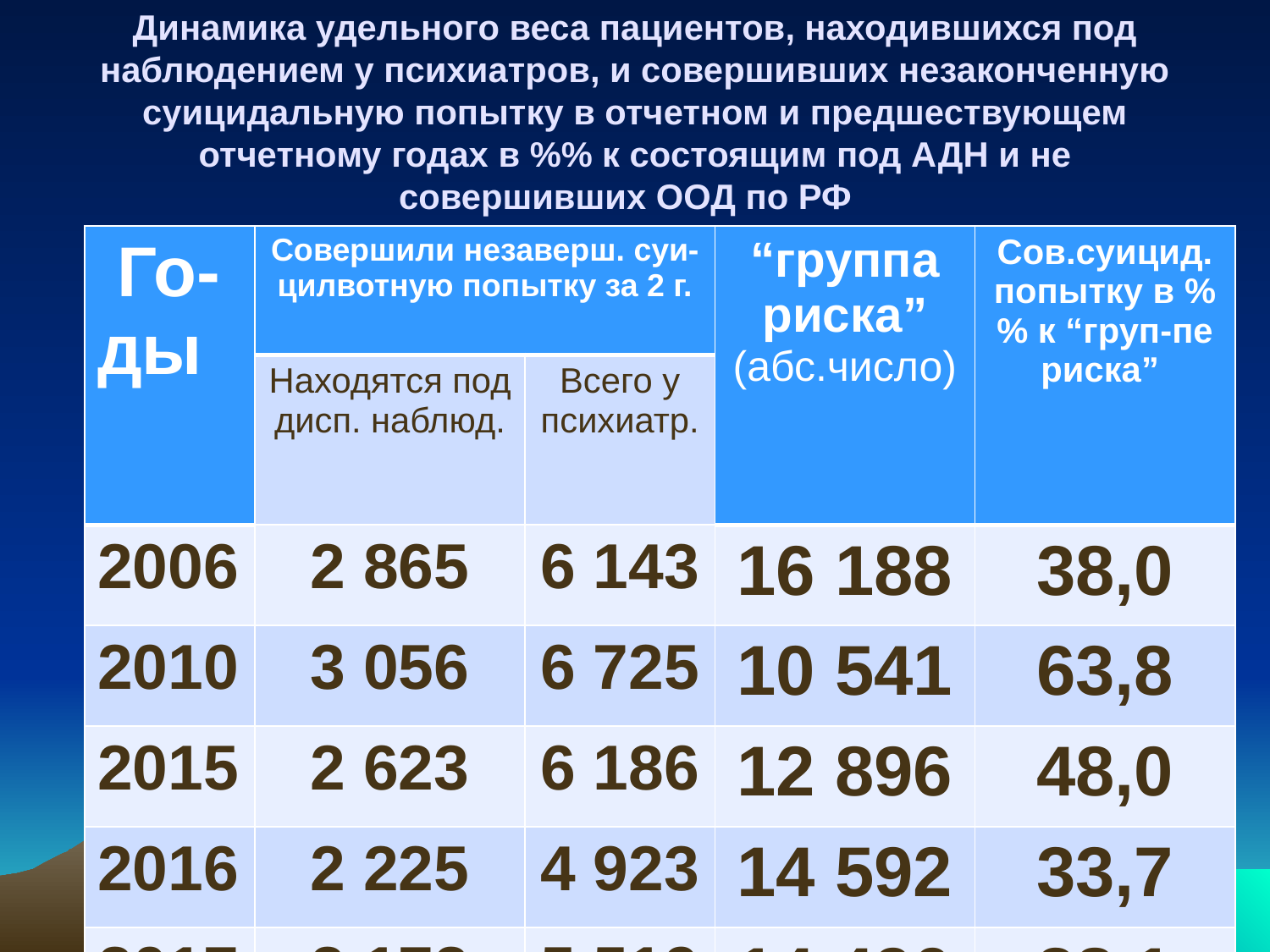

# Динамика удельного веса пациентов, находившихся под наблюдением у психиатров, и совершивших незаконченную суицидальную попытку в отчетном и предшествующем отчетному годах в %% к состоящим под АДН и не совершивших ООД по РФ

| Го-ды | Совершили незаверш. суи-цилвотную попытку за 2 г. |  | “группа риска” (абс.число) | Сов.суицид. попытку в %% к “груп-пе риска” |
| --- | --- | --- | --- | --- |
|  | Находятся под дисп. наблюд. | Всего у психиатр. |  |  |
| 2006 | 2 865 | 6 143 | 16 188 | 38,0 |
| 2010 | 3 056 | 6 725 | 10 541 | 63,8 |
| 2015 | 2 623 | 6 186 | 12 896 | 48,0 |
| 2016 | 2 225 | 4 923 | 14 592 | 33,7 |
| 2017 | 2 172 | 5 519 | 14 490 | 38,1 |